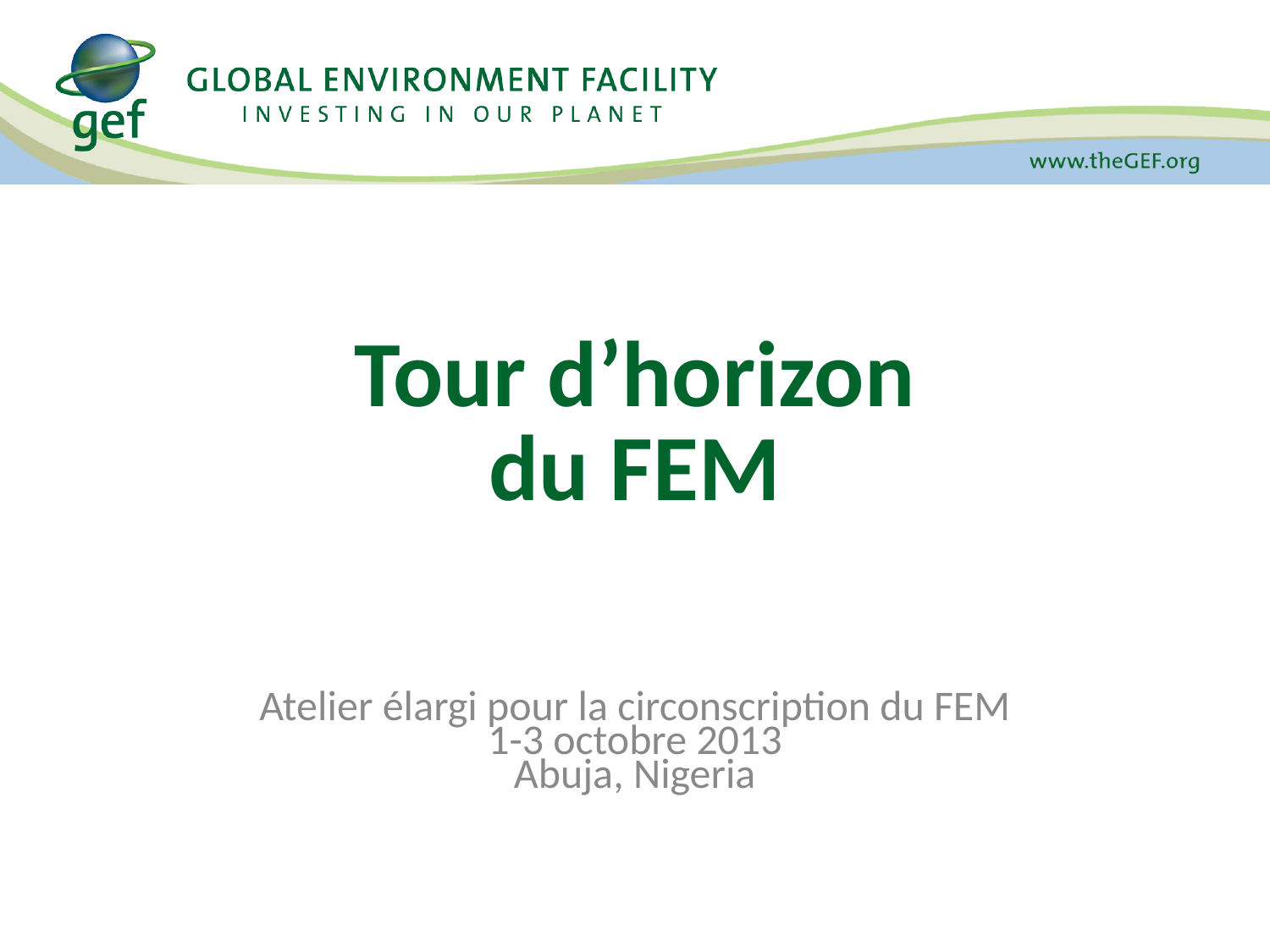

# Tour d’horizon du FEM
Atelier élargi pour la circonscription du FEM
1-3 octobre 2013
Abuja, Nigeria